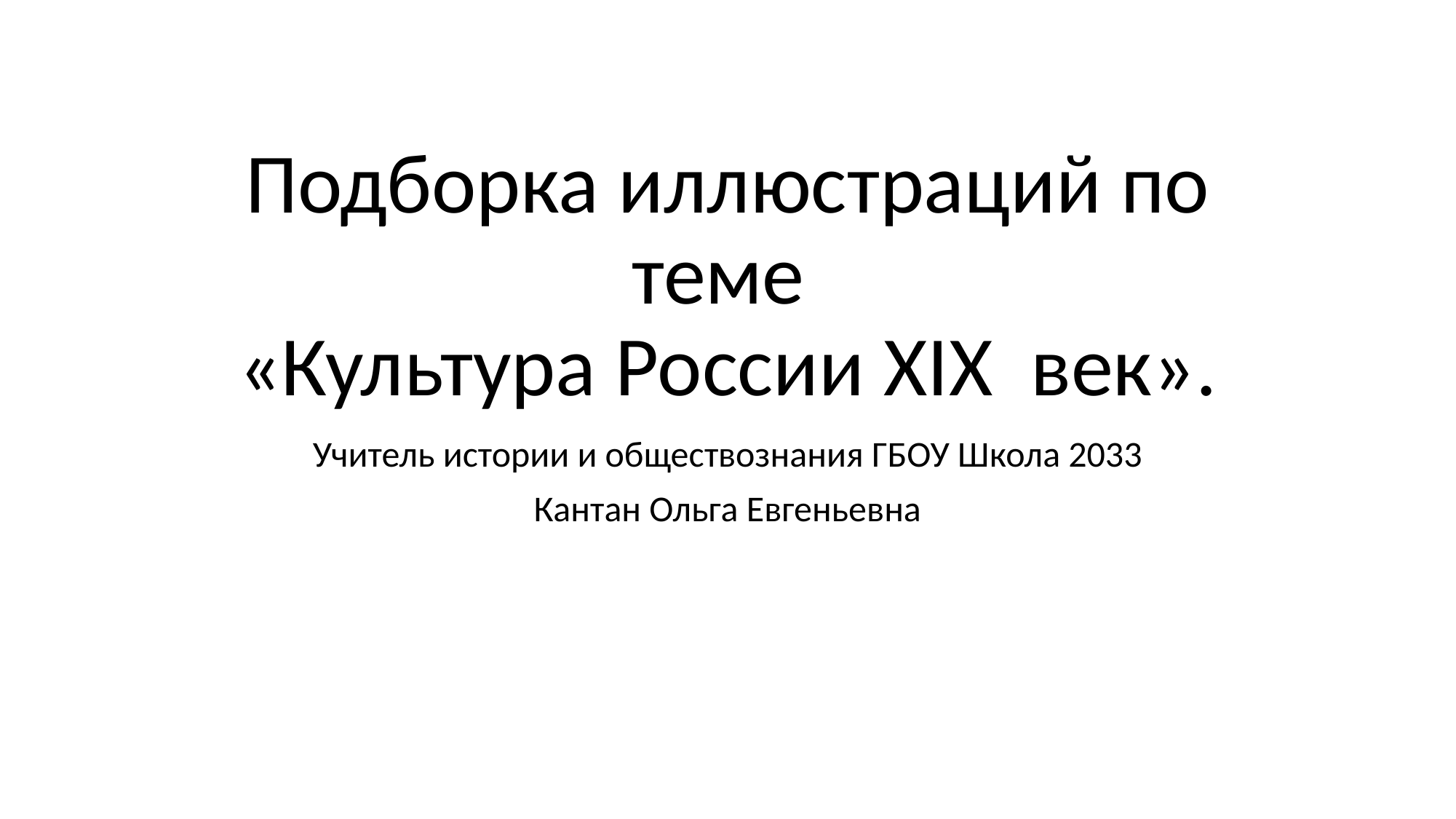

# Подборка иллюстраций по теме «Культура России XIX  век».
Учитель истории и обществознания ГБОУ Школа 2033
Кантан Ольга Евгеньевна